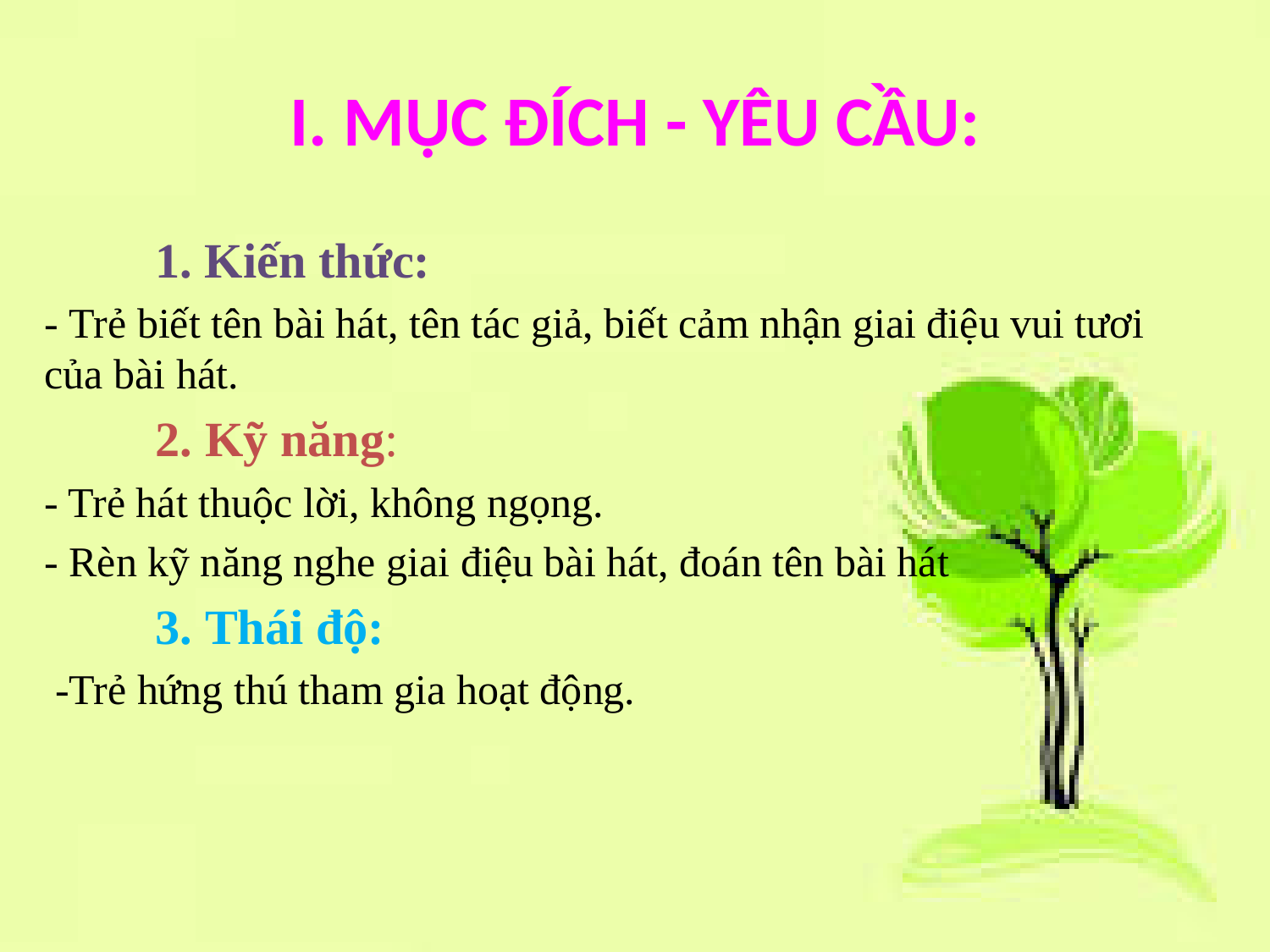

# I. MỤC ĐÍCH - YÊU CẦU:
1. Kiến thức:
- Trẻ biết tên bài hát, tên tác giả, biết cảm nhận giai điệu vui tươi của bài hát.
2. Kỹ năng:
- Trẻ hát thuộc lời, không ngọng.
- Rèn kỹ năng nghe giai điệu bài hát, đoán tên bài hát
3. Thái độ:
 -Trẻ hứng thú tham gia hoạt động.